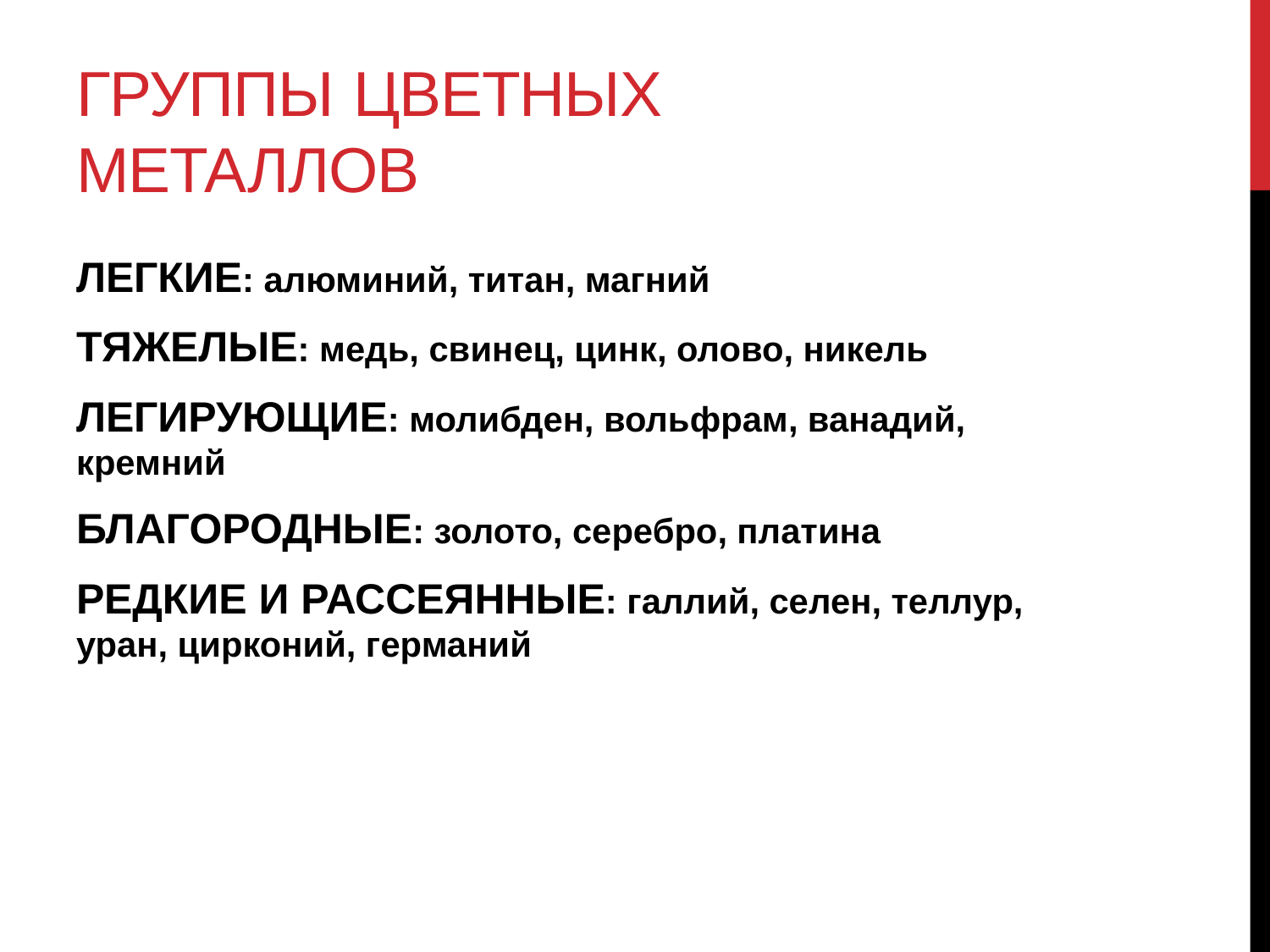

# ГРУППЫ ЦВЕТНЫХ МЕТАЛЛОВ
ЛЕГКИЕ: алюминий, титан, магний
ТЯЖЕЛЫЕ: медь, свинец, цинк, олово, никель
ЛЕГИРУЮЩИЕ: молибден, вольфрам, ванадий, кремний
БЛАГОРОДНЫЕ: золото, серебро, платина
РЕДКИЕ И РАССЕЯННЫЕ: галлий, селен, теллур, уран, цирконий, германий